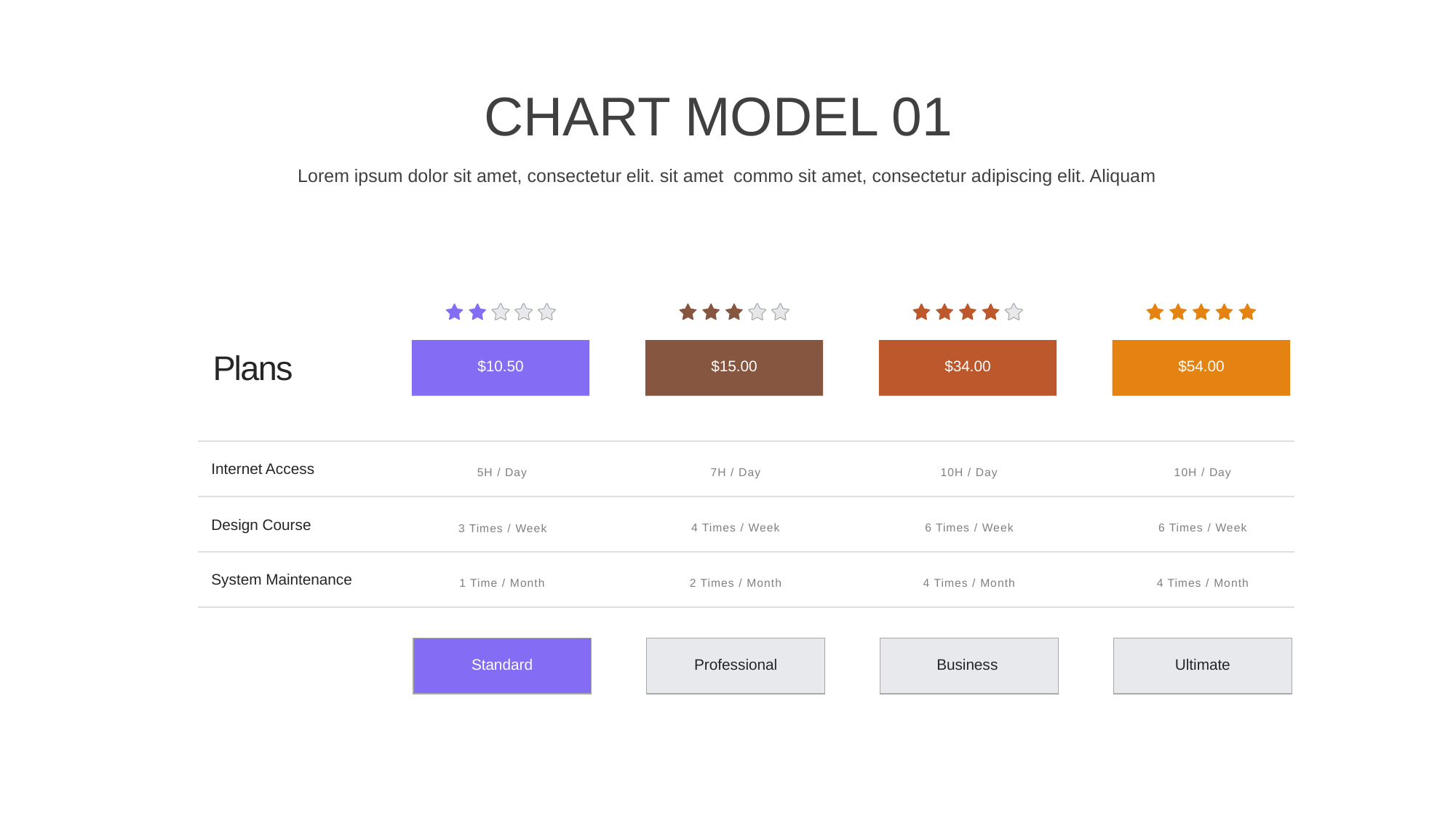

CHART MODEL 01
Lorem ipsum dolor sit amet, consectetur elit. sit amet  commo sit amet, consectetur adipiscing elit. Aliquam

$34.00
$54.00
$10.50
$15.00
Plans

Internet Access
5H / Day
7H / Day
10H / Day
10H / Day

4 Times / Week
6 Times / Week
6 Times / Week
Design Course
3 Times / Week

2 Times / Month
4 Times / Month
4 Times / Month
System Maintenance
1 Time / Month

Standard
Professional
Business
Ultimate